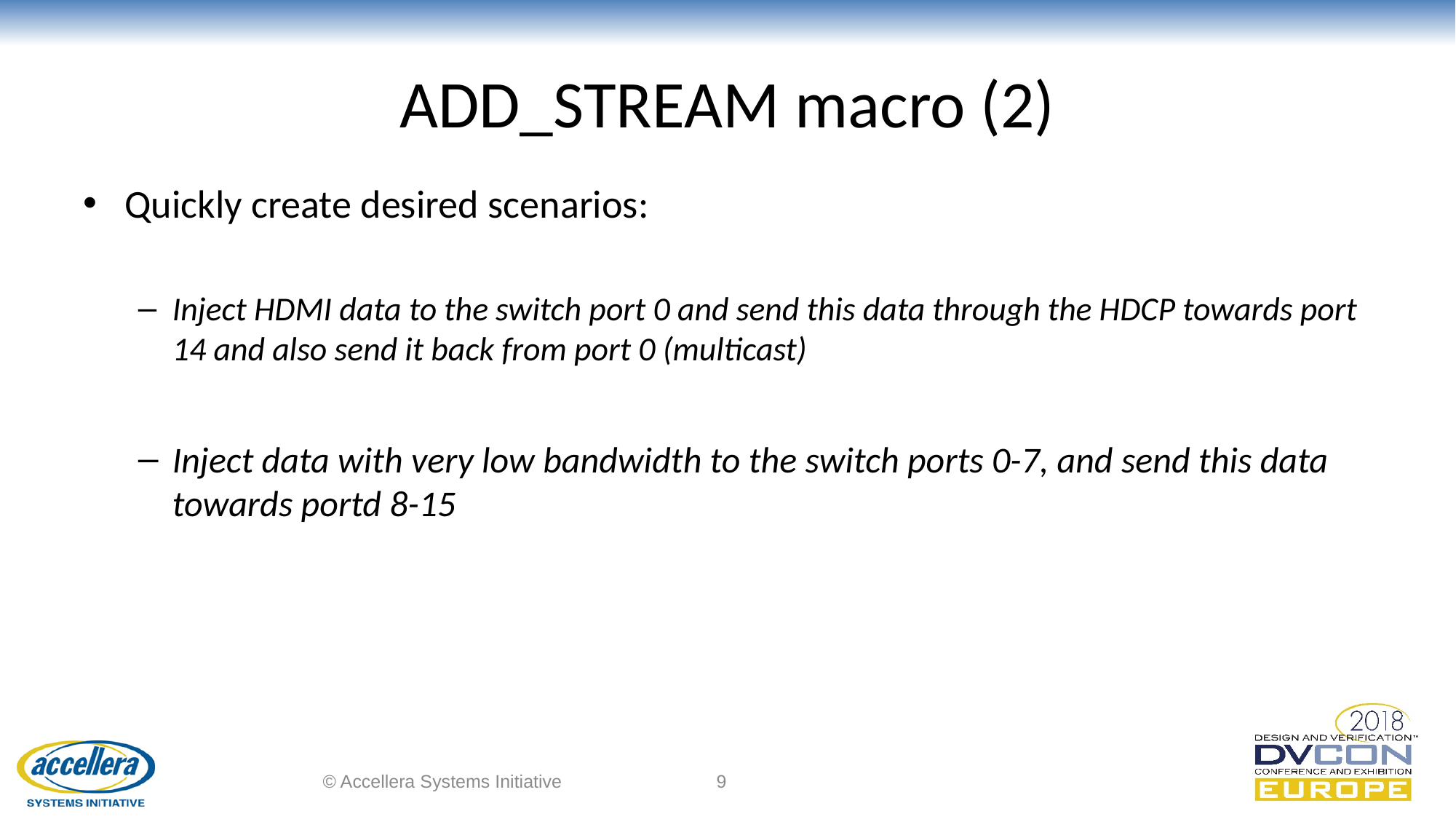

# ADD_STREAM macro (2)
Quickly create desired scenarios:

Inject HDMI data to the switch port 0 and send this data through the HDCP towards port 14 and also send it back from port 0 (multicast)

Inject data with very low bandwidth to the switch ports 0-7, and send this data towards portd 8-15

© Accellera Systems Initiative
9